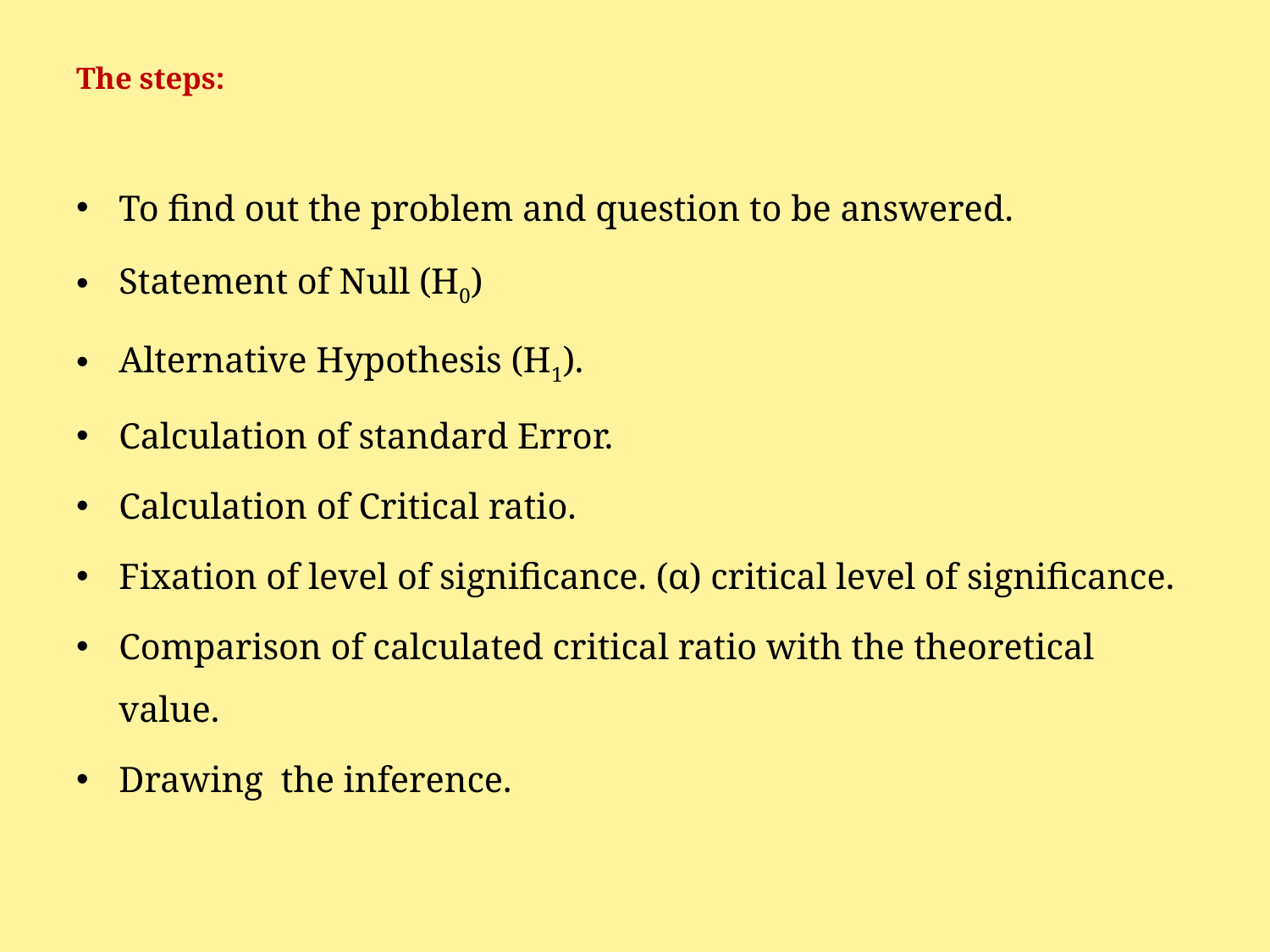

# The steps:
To find out the problem and question to be answered.
Statement of Null (H0)
Alternative Hypothesis (H1).
Calculation of standard Error.
Calculation of Critical ratio.
Fixation of level of significance. (α) critical level of significance.
Comparison of calculated critical ratio with the theoretical value.
Drawing  the inference.